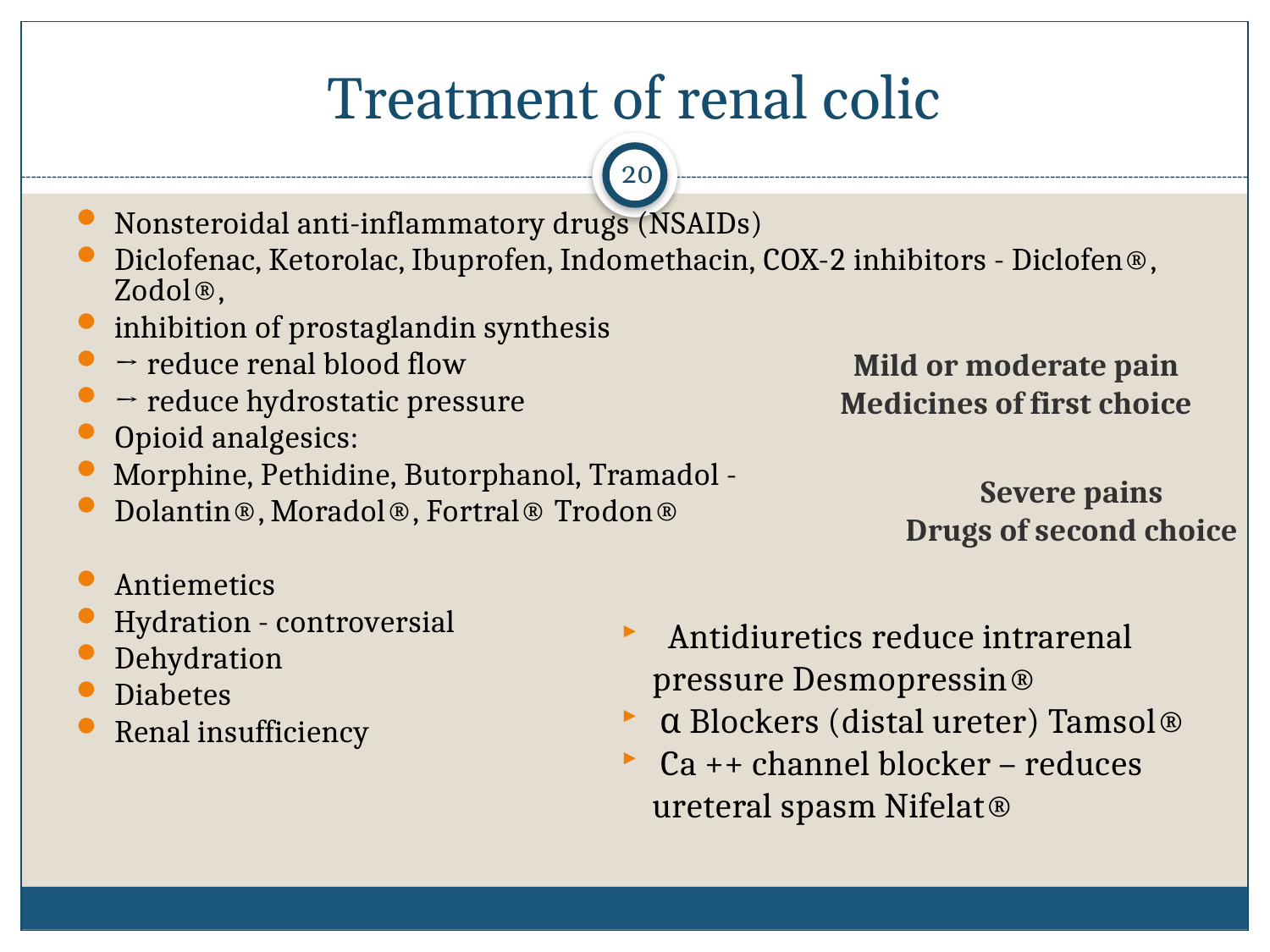

# Treatment of renal colic
20
Nonsteroidal anti-inflammatory drugs (NSAIDs)
Diclofenac, Ketorolac, Ibuprofen, Indomethacin, COX-2 inhibitors - Diclofen®, Zodol®,
inhibition of prostaglandin synthesis
→ reduce renal blood flow
→ reduce hydrostatic pressure
Opioid analgesics:
Morphine, Pethidine, Butorphanol, Tramadol -
Dolantin®, Moradol®, Fortral® Trodon®

Antiemetics
Hydration - controversial
Dehydration
Diabetes
Renal insufficiency
Mild or moderate pain
Medicines of first choice
Severe pains
Drugs of second choice
  Antidiuretics reduce intrarenal pressure Desmopressin®
 α Blockers (distal ureter) Tamsol®
 Ca ++ channel blocker – reduces ureteral spasm Nifelat®